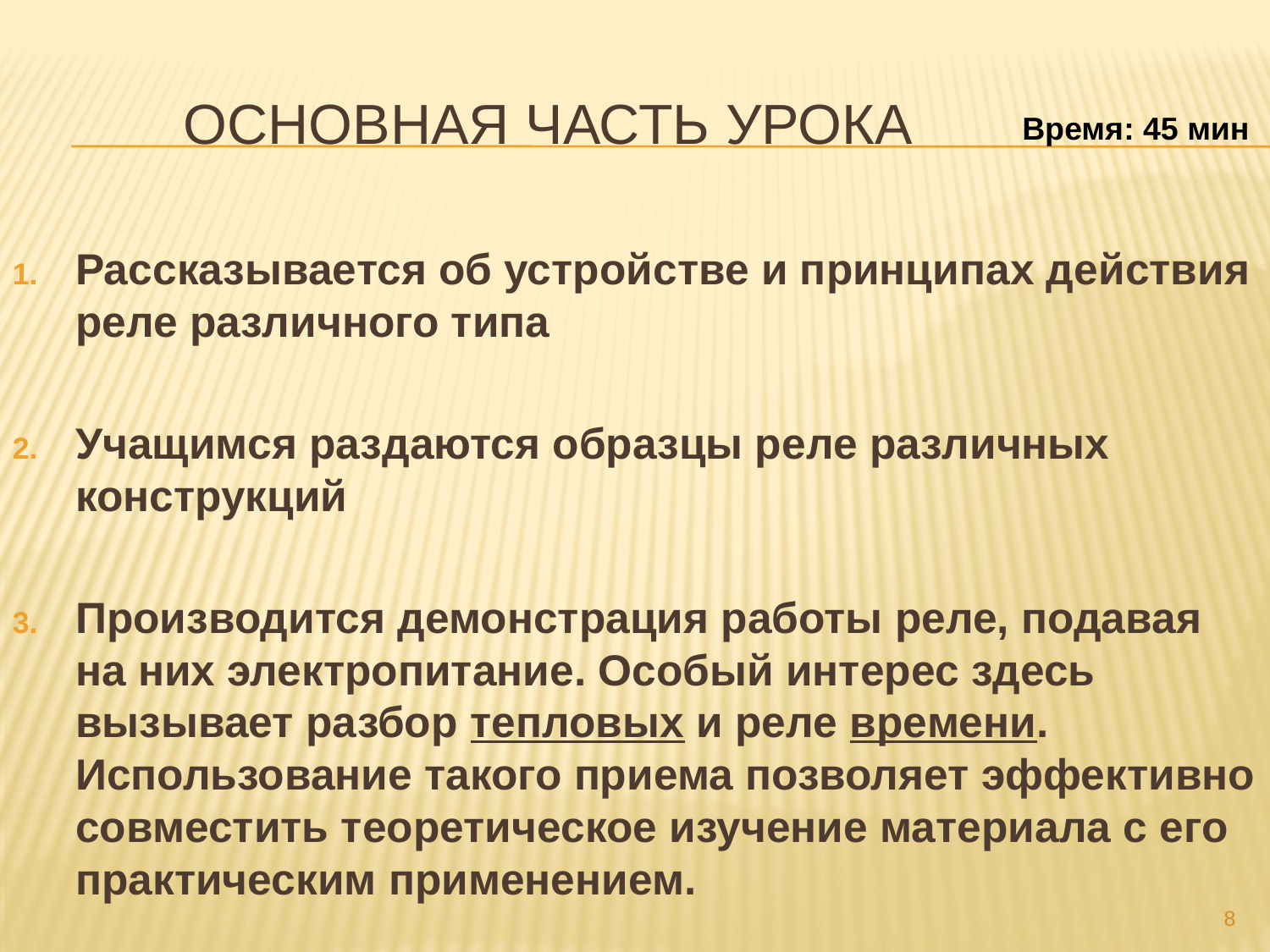

# ОСНОВНАЯ часть урока
Время: 45 мин

Рассказывается об устройстве и принципах действия реле различного типа

Учащимся раздаются образцы реле различных конструкций

Производится демонстрация работы реле, подавая на них электропитание. Особый интерес здесь вызывает разбор тепловых и реле времени. Использование такого приема позволяет эффективно совместить теоретическое изучение материала с его практическим применением.

8